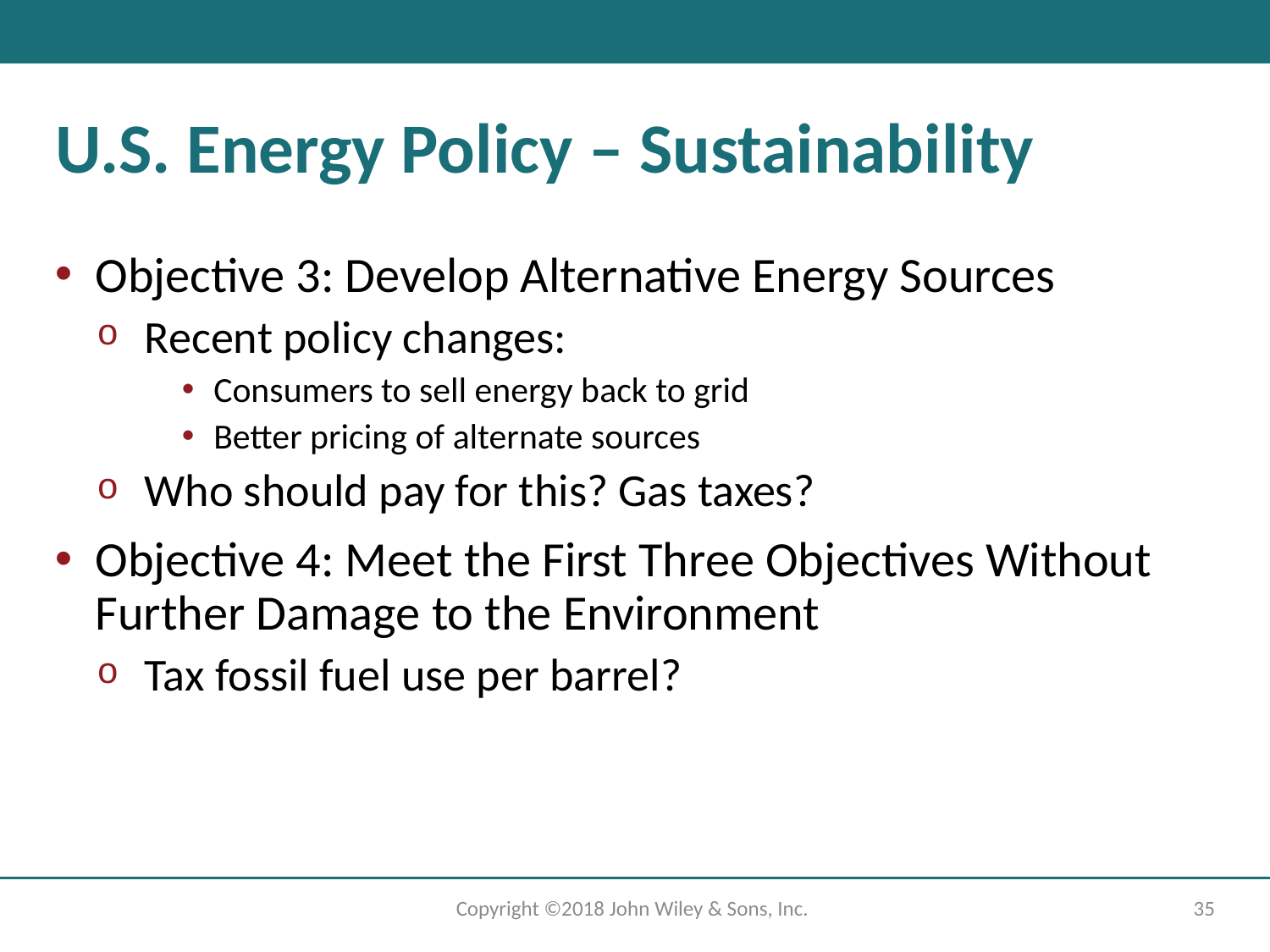

# U.S. Energy Policy – Sustainability
Objective 3: Develop Alternative Energy Sources
Recent policy changes:
Consumers to sell energy back to grid
Better pricing of alternate sources
Who should pay for this? Gas taxes?
Objective 4: Meet the First Three Objectives Without Further Damage to the Environment
Tax fossil fuel use per barrel?
Copyright ©2018 John Wiley & Sons, Inc.
35